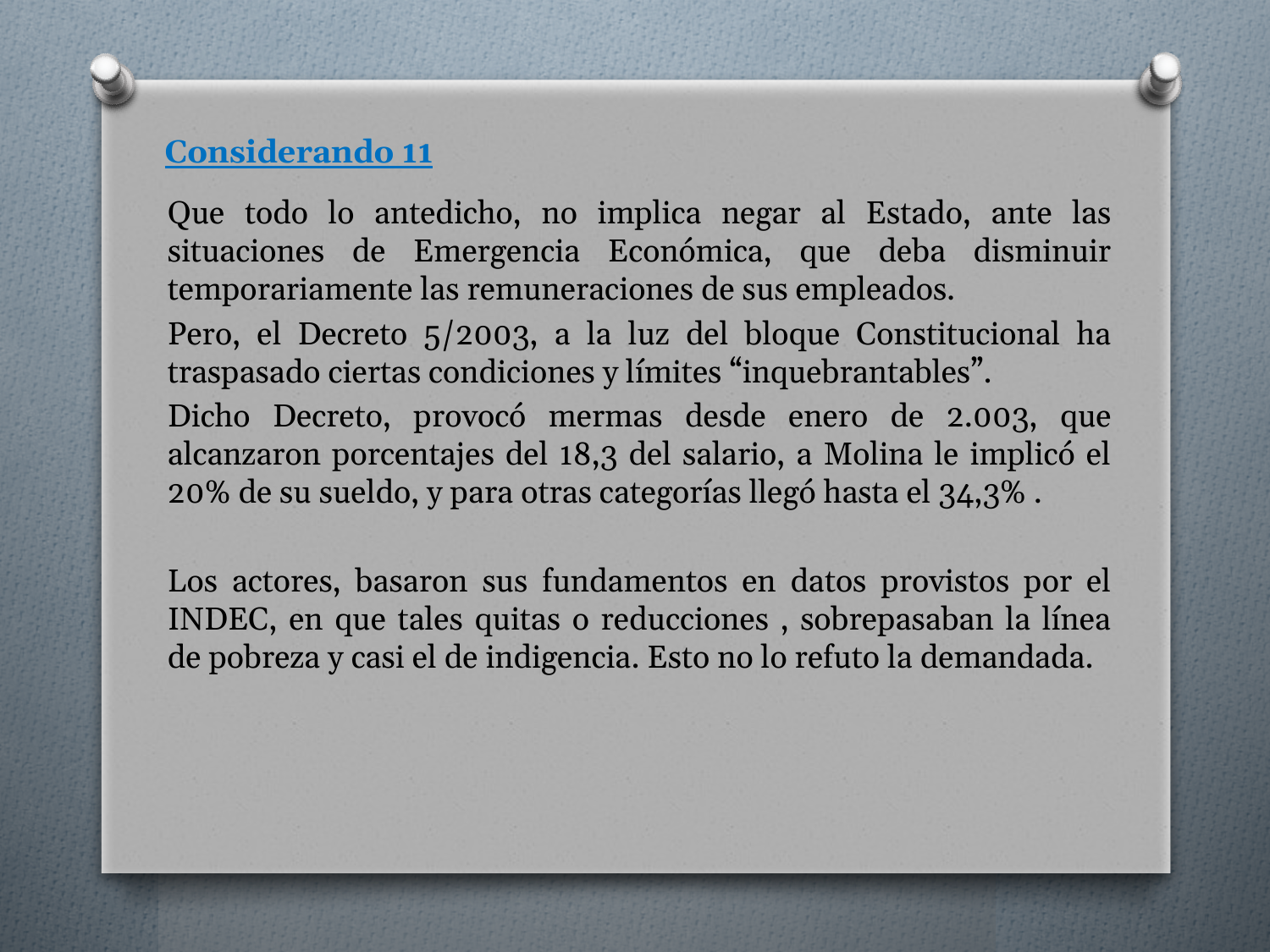

# Considerando 11
Que todo lo antedicho, no implica negar al Estado, ante las situaciones de Emergencia Económica, que deba disminuir temporariamente las remuneraciones de sus empleados.
Pero, el Decreto 5/2003, a la luz del bloque Constitucional ha traspasado ciertas condiciones y límites “inquebrantables”.
Dicho Decreto, provocó mermas desde enero de 2.003, que alcanzaron porcentajes del 18,3 del salario, a Molina le implicó el 20% de su sueldo, y para otras categorías llegó hasta el 34,3% .

Los actores, basaron sus fundamentos en datos provistos por el INDEC, en que tales quitas o reducciones , sobrepasaban la línea de pobreza y casi el de indigencia. Esto no lo refuto la demandada.